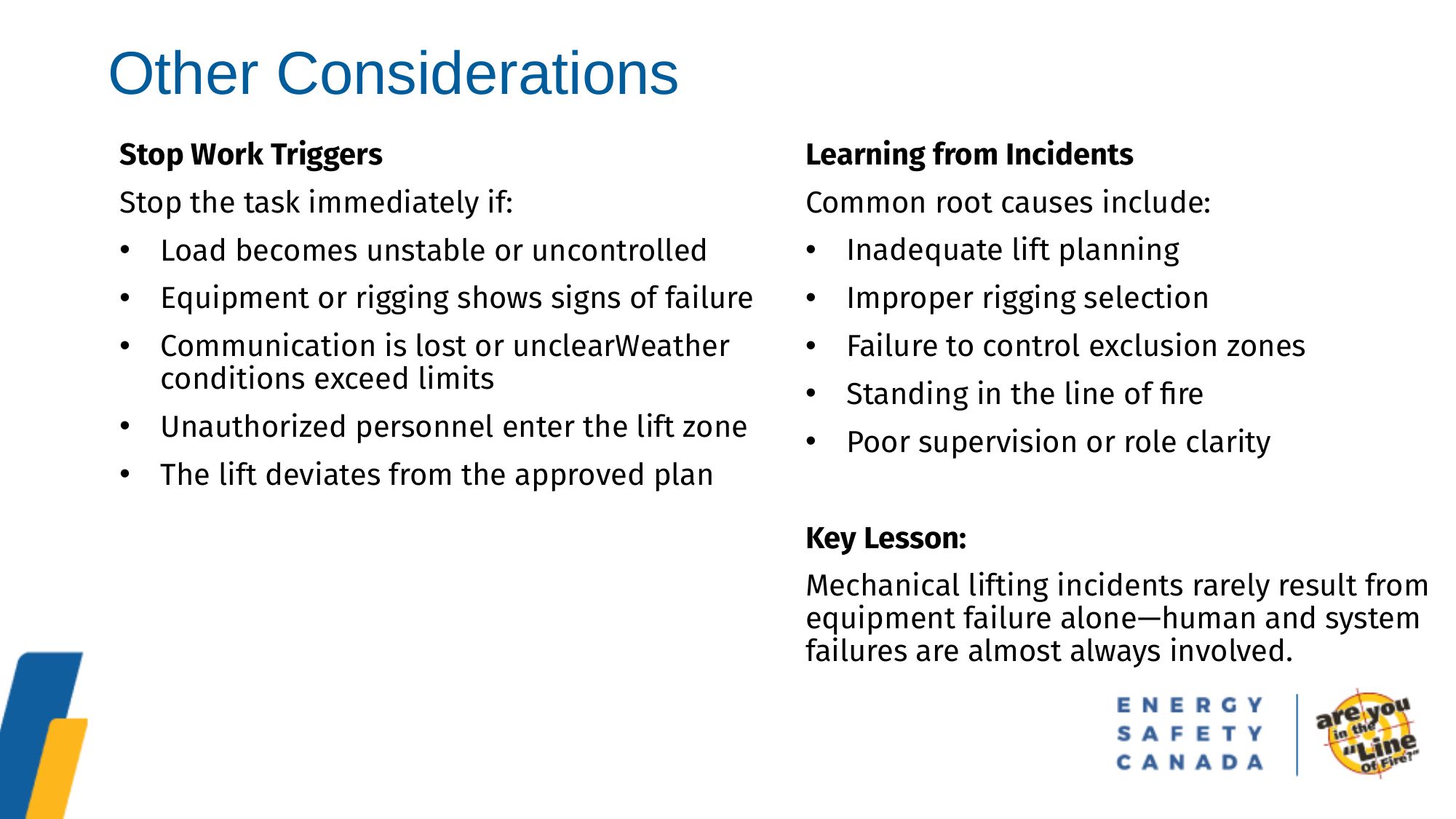

Other Considerations
Stop Work Triggers
Stop the task immediately if:
Load becomes unstable or uncontrolled
Equipment or rigging shows signs of failure
Communication is lost or unclearWeather conditions exceed limits
Unauthorized personnel enter the lift zone
The lift deviates from the approved plan
Learning from Incidents
Common root causes include:
Inadequate lift planning
Improper rigging selection
Failure to control exclusion zones
Standing in the line of fire
Poor supervision or role clarity

Key Lesson:
Mechanical lifting incidents rarely result from equipment failure alone—human and system failures are almost always involved.